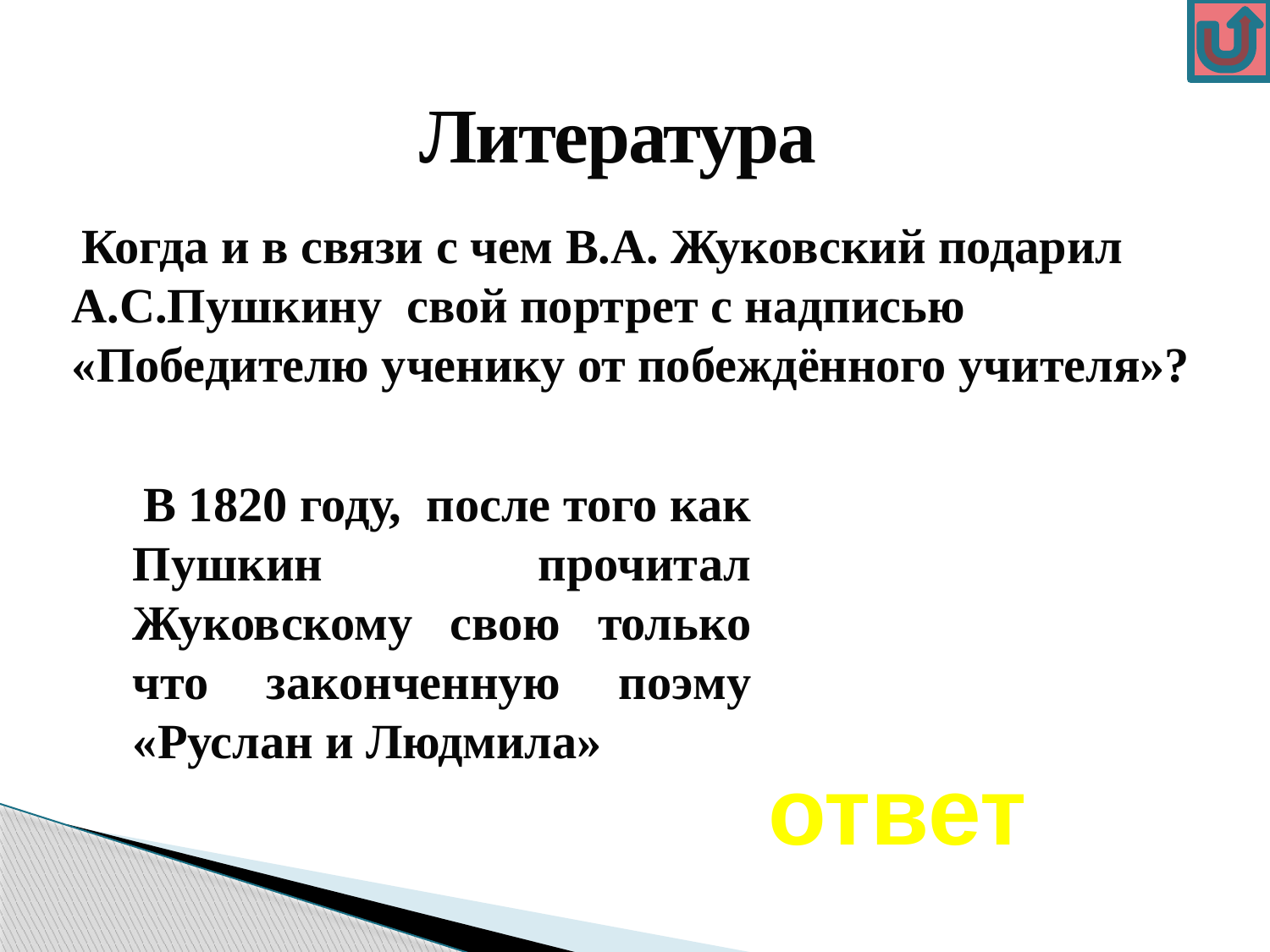

Литература

 Когда и в связи с чем В.А. Жуковский подарил А.С.Пушкину  свой портрет с надписью «Победителю ученику от побеждённого учителя»?
     В 1820 году,  после того как Пушкин прочитал Жуковскому свою только что законченную поэму «Руслан и Людмила»

ответ